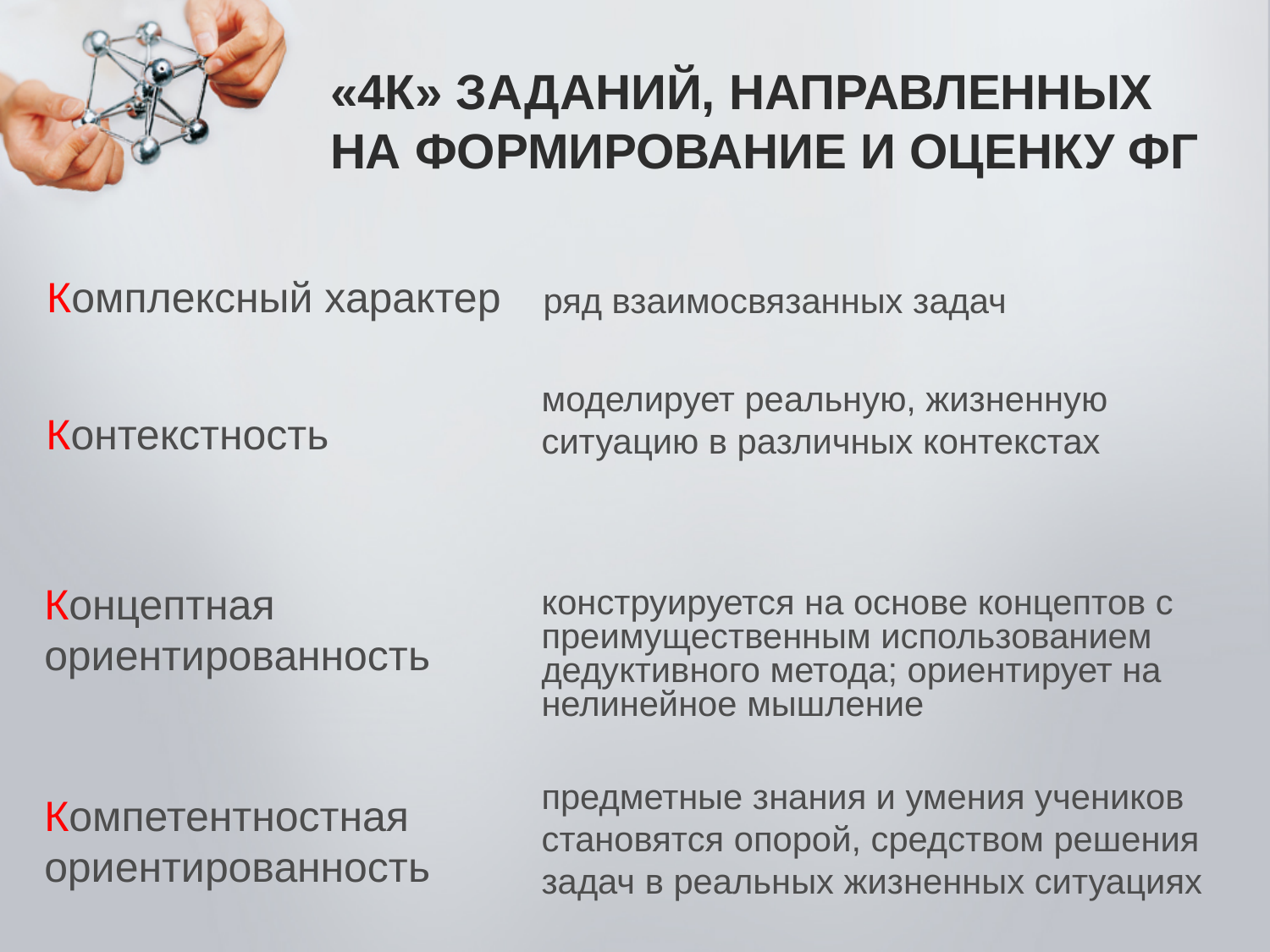

# «4К» ЗАДАНИЙ, НАПРАВЛЕННЫХ НА ФОРМИРОВАНИЕ И ОЦЕНКУ ФГ
Комплексный характер
ряд взаимосвязанных задач
моделирует реальную, жизненную ситуацию в различных контекстах
Контекстность
Концептная ориентированность
конструируется на основе концептов с преимущественным использованием дедуктивного метода; ориентирует на нелинейное мышление
предметные знания и умения учеников становятся опорой, средством решения задач в реальных жизненных ситуациях
Компетентностная ориентированность